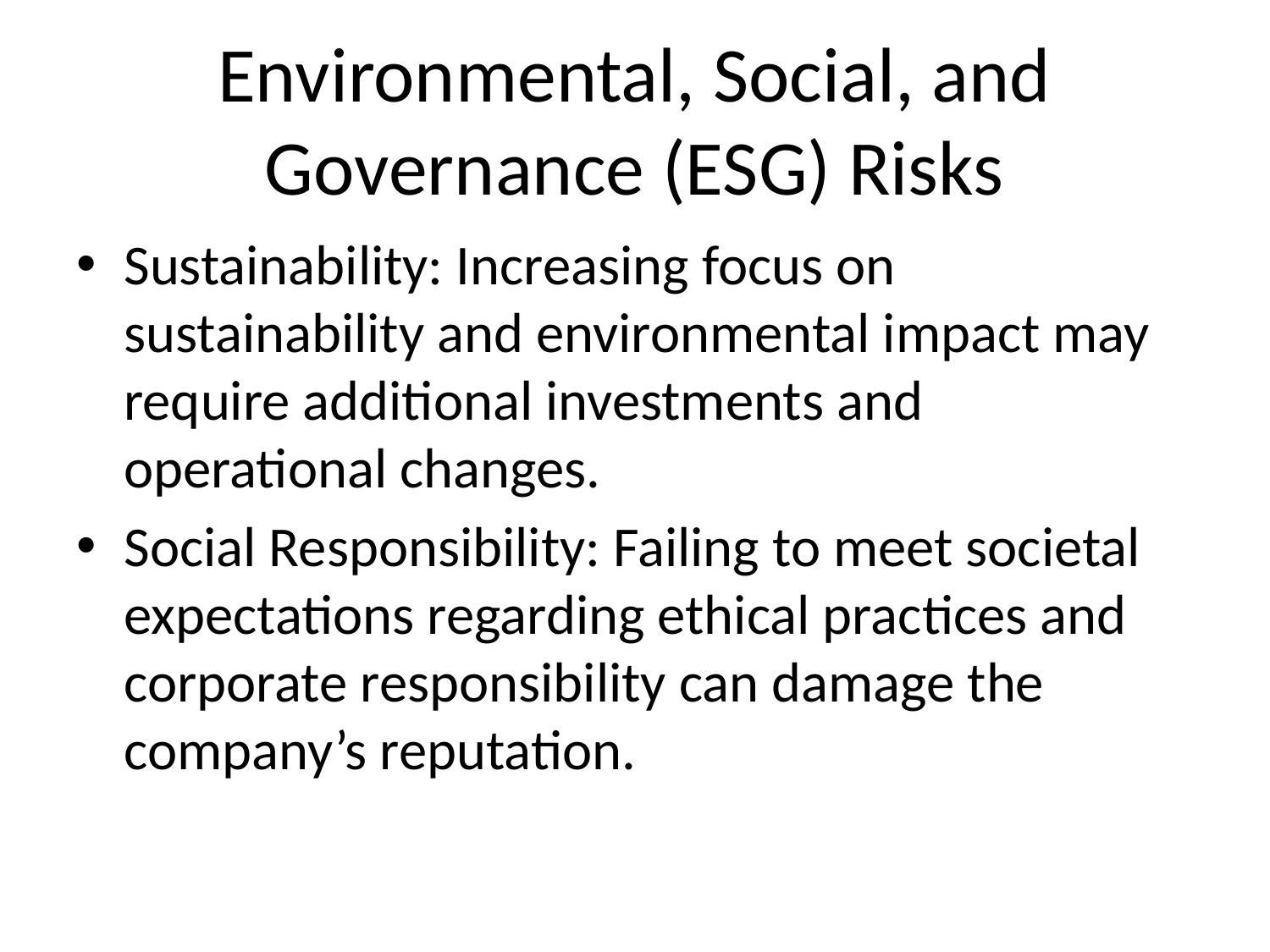

# Environmental, Social, and Governance (ESG) Risks
Sustainability: Increasing focus on sustainability and environmental impact may require additional investments and operational changes.
Social Responsibility: Failing to meet societal expectations regarding ethical practices and corporate responsibility can damage the company’s reputation.